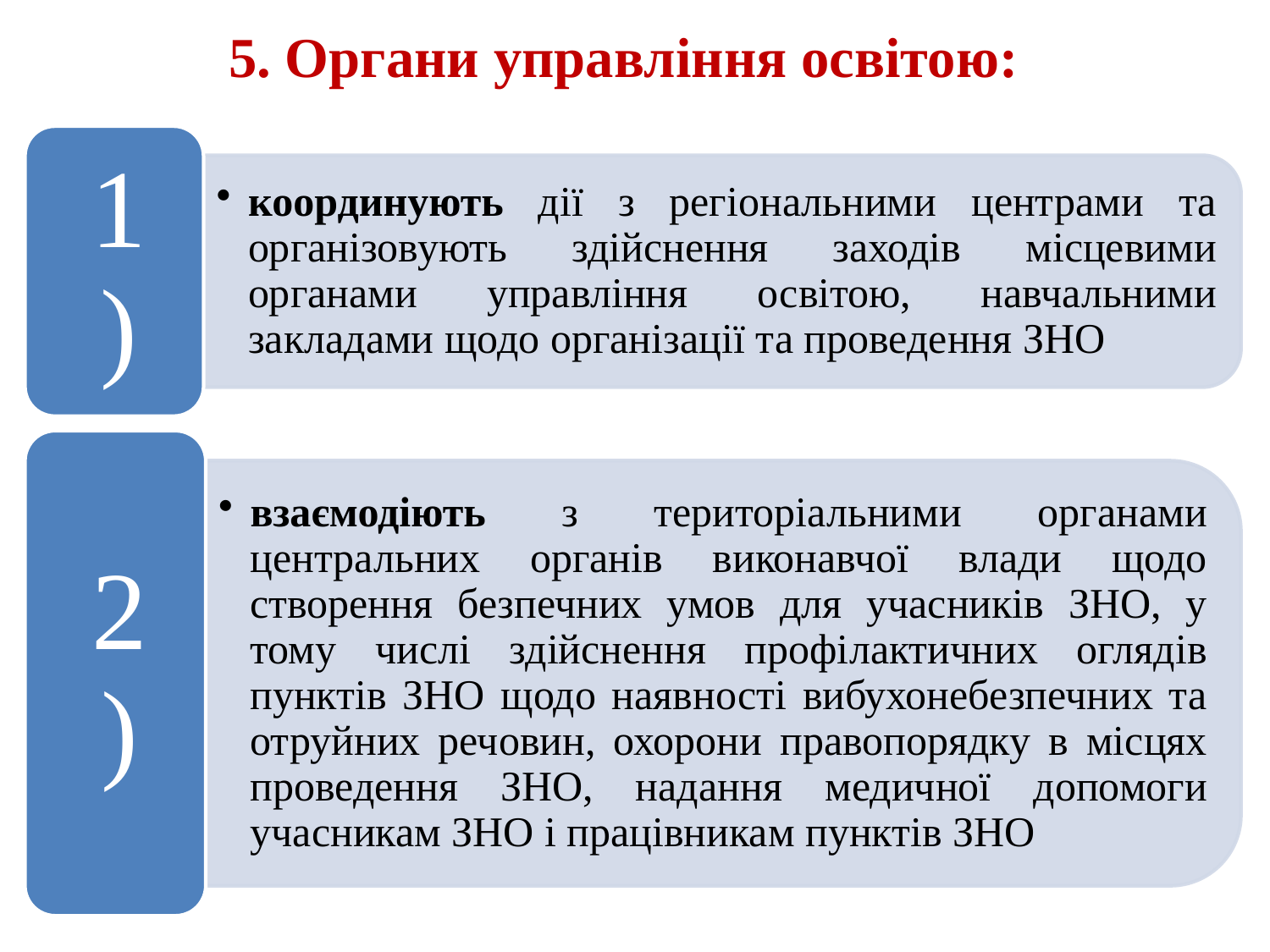

# 5. Органи управління освітою:
координують дії з регіональними центрами та організовують здійснення заходів місцевими органами управління освітою, навчальними закладами щодо організації та проведення ЗНО
1)
взаємодіють з територіальними органами центральних органів виконавчої влади щодо створення безпечних умов для учасників ЗНО, у тому числі здійснення профілактичних оглядів пунктів ЗНО щодо наявності вибухонебезпечних та отруйних речовин, охорони правопорядку в місцях проведення ЗНО, надання медичної допомоги учасникам ЗНО і працівникам пунктів ЗНО
2)